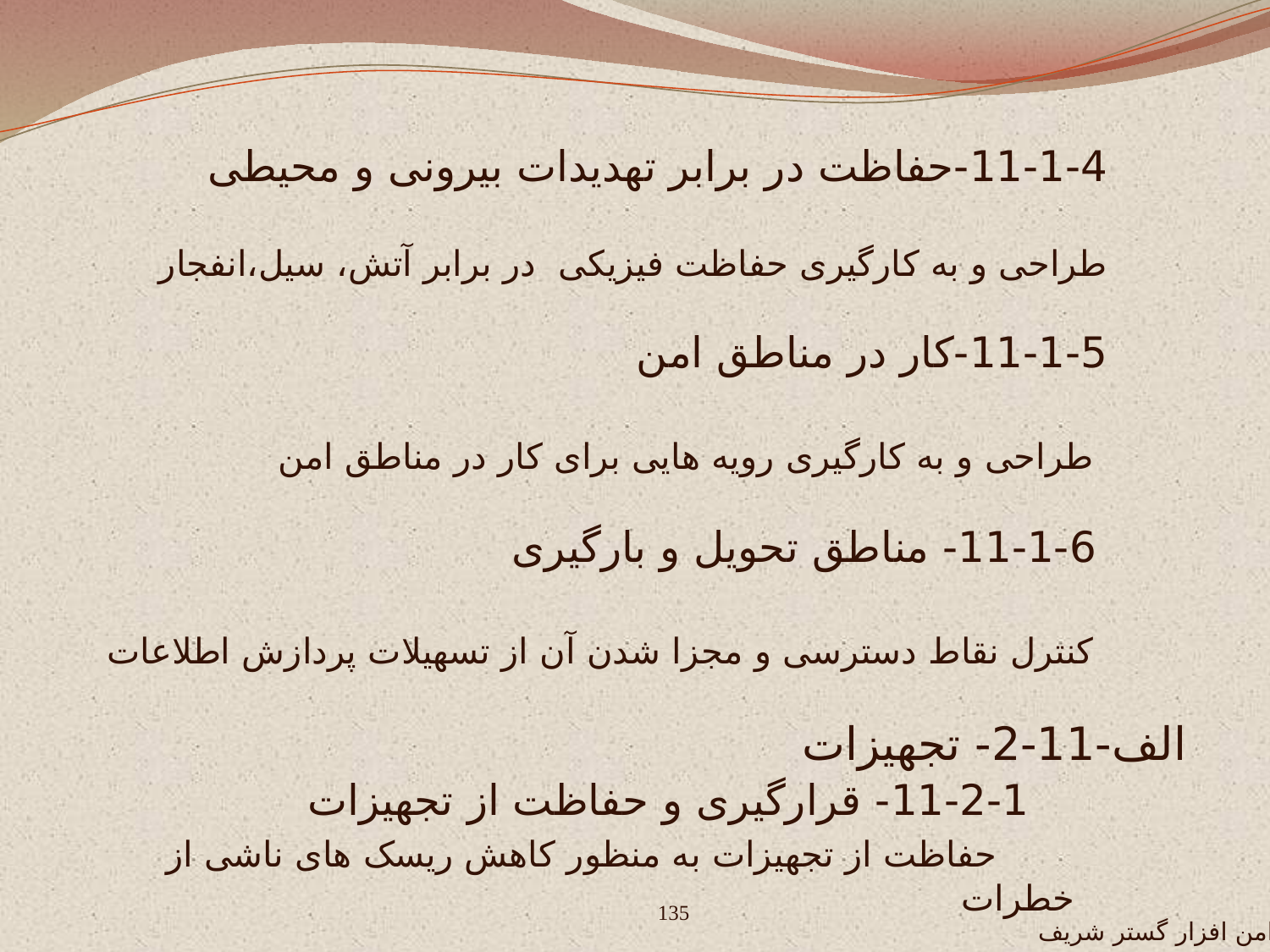

11-1-4-حفاظت در برابر تهدیدات بیرونی و محیطی

طراحی و به کارگیری حفاظت فیزیکی  در برابر آتش، سیل،انفجار

11-1-5-کار در مناطق امن

 طراحی و به کارگیری رویه هایی برای کار در مناطق امن

 11-1-6- مناطق تحویل و بارگیری

 کنترل نقاط دسترسی و مجزا شدن آن از تسهیلات پردازش اطلاعات

الف-11-2- تجهیزات
           11-2-1- قرارگیری و حفاظت از تجهیزات
              حفاظت از تجهیزات به منظور کاهش ریسک های ناشی از خطرات